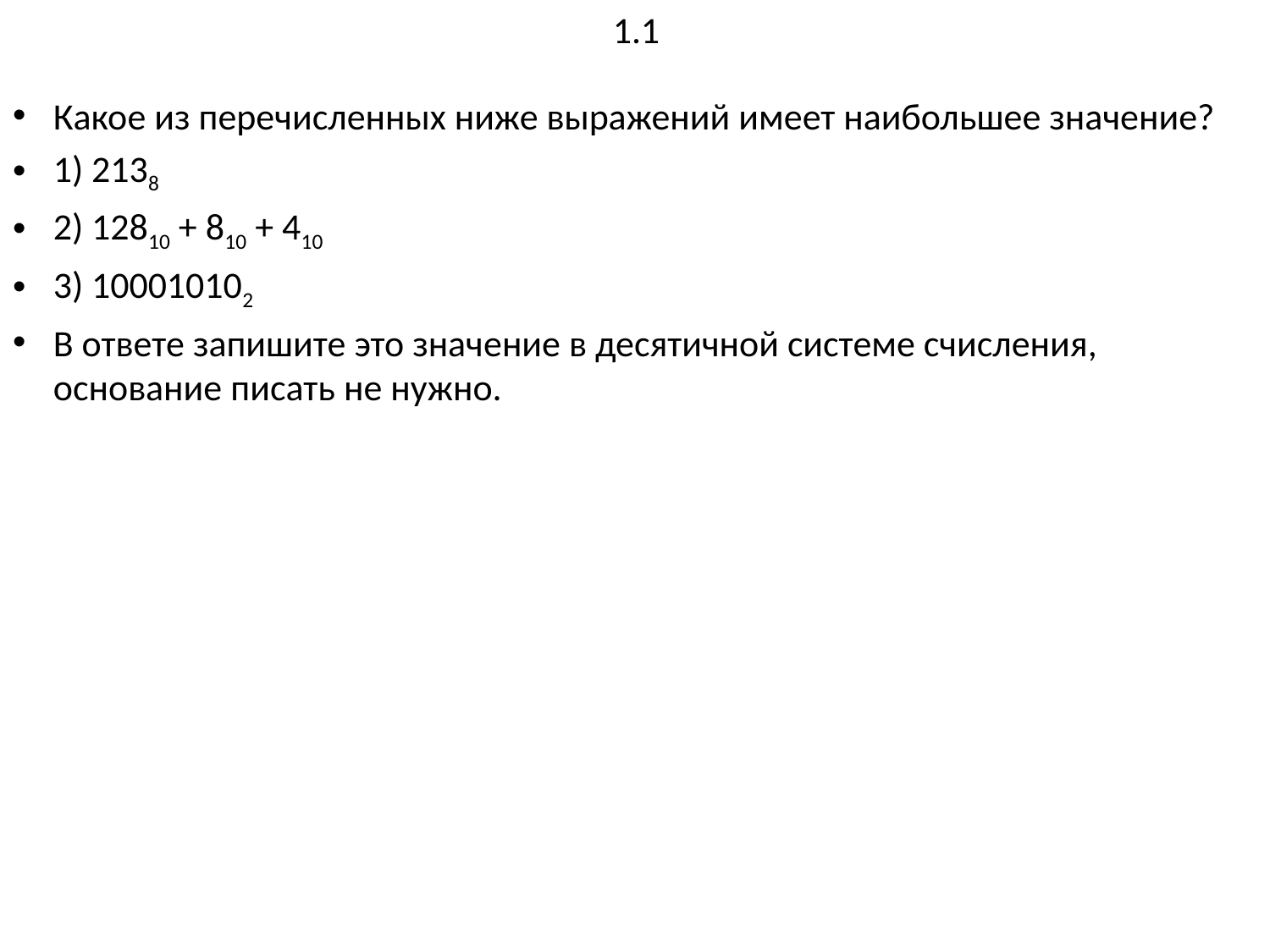

# 1.1
Какое из перечисленных ниже выражений имеет наибольшее значение?
1) 2138
2) 12810 + 810 + 410
3) 100010102
В ответе запишите это значение в десятичной системе счисления, основание писать не нужно.